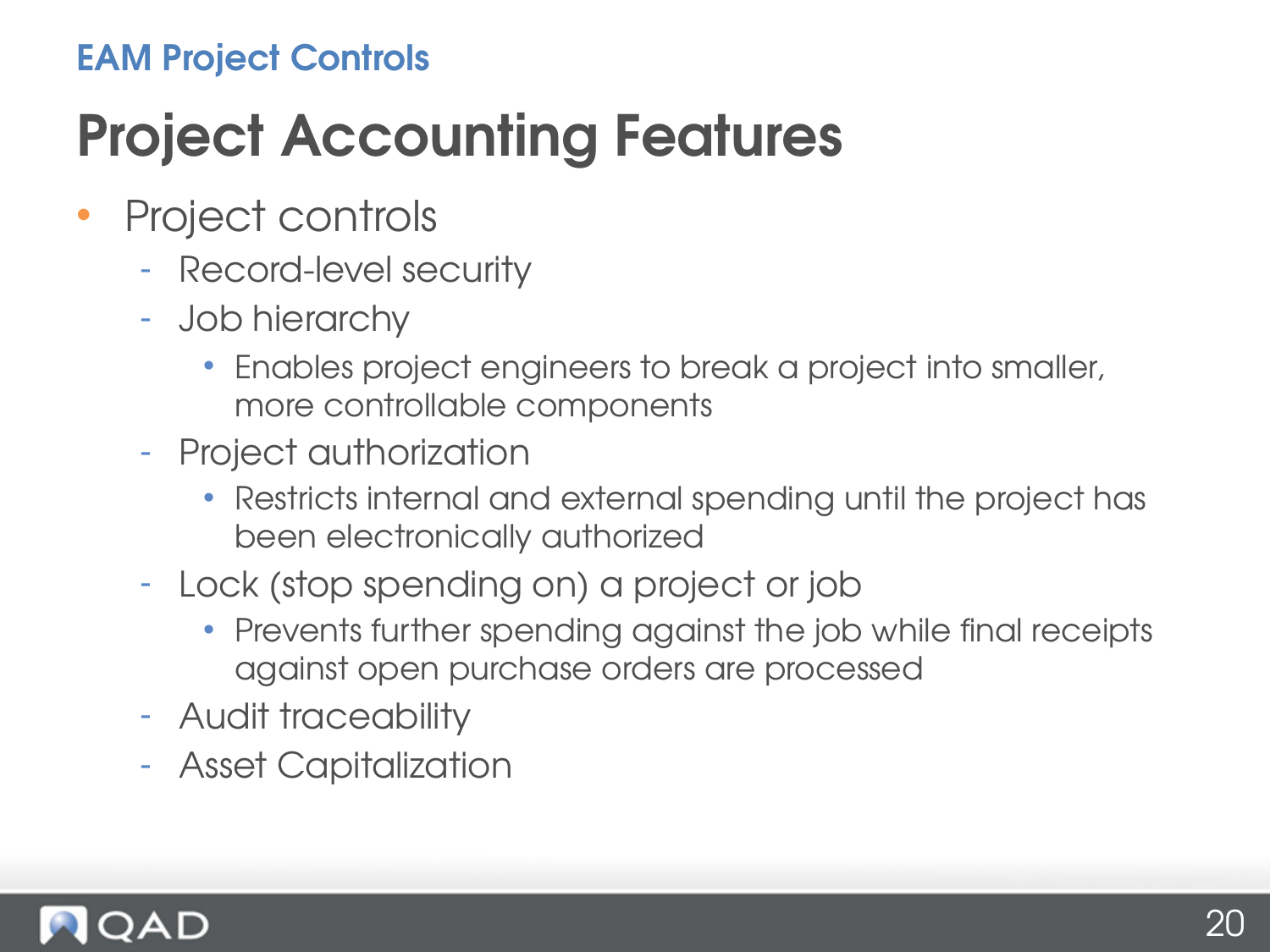

EAM Project Controls
# Project Accounting Features
Project controls
Record-level security
Job hierarchy
Enables project engineers to break a project into smaller, more controllable components
Project authorization
Restricts internal and external spending until the project has been electronically authorized
Lock (stop spending on) a project or job
Prevents further spending against the job while final receipts against open purchase orders are processed
Audit traceability
Asset Capitalization
20